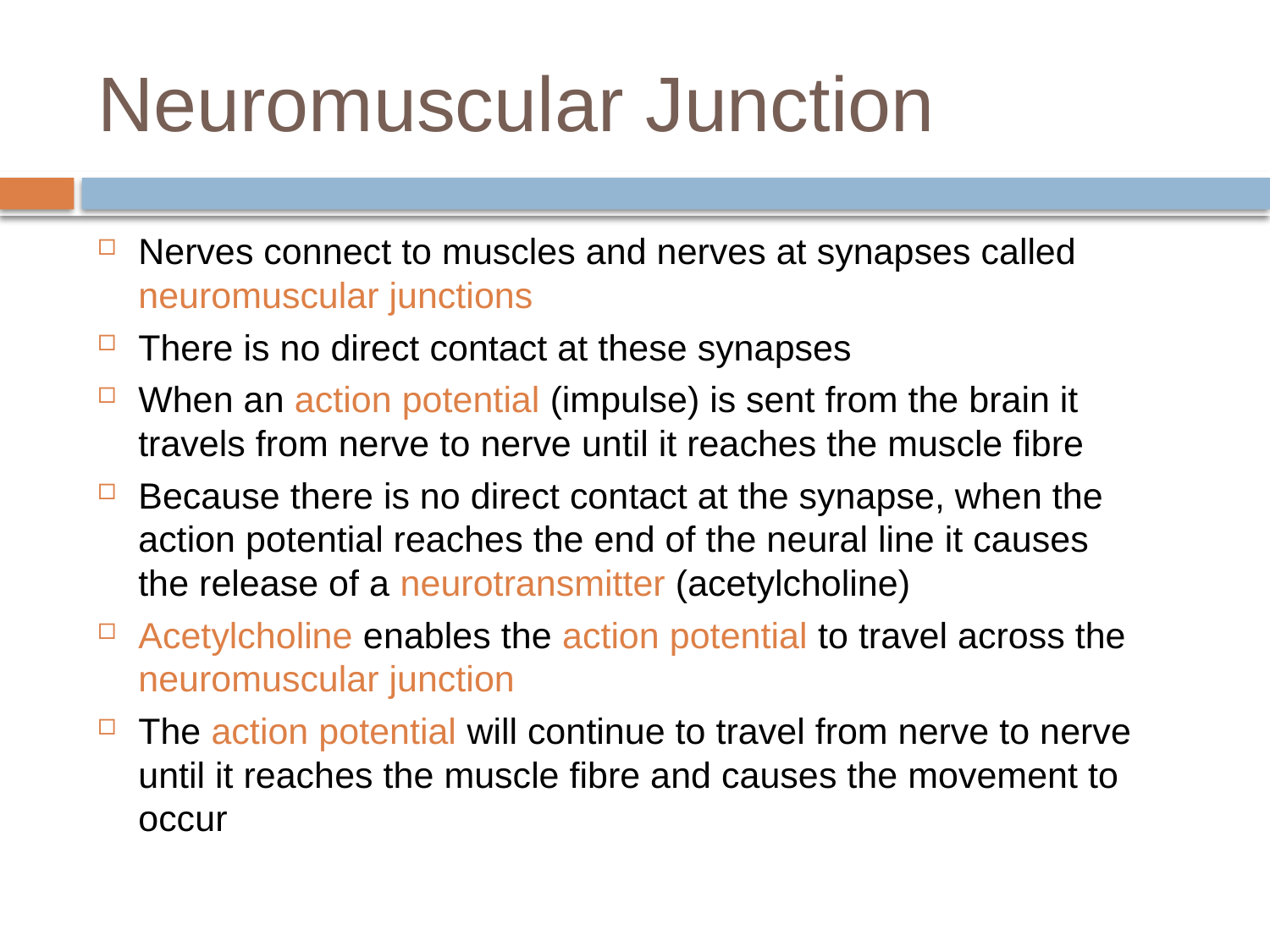

# Neuromuscular Junction
Nerves connect to muscles and nerves at synapses called neuromuscular junctions
There is no direct contact at these synapses
When an action potential (impulse) is sent from the brain it travels from nerve to nerve until it reaches the muscle fibre
Because there is no direct contact at the synapse, when the action potential reaches the end of the neural line it causes the release of a neurotransmitter (acetylcholine)
Acetylcholine enables the action potential to travel across the neuromuscular junction
The action potential will continue to travel from nerve to nerve until it reaches the muscle fibre and causes the movement to occur